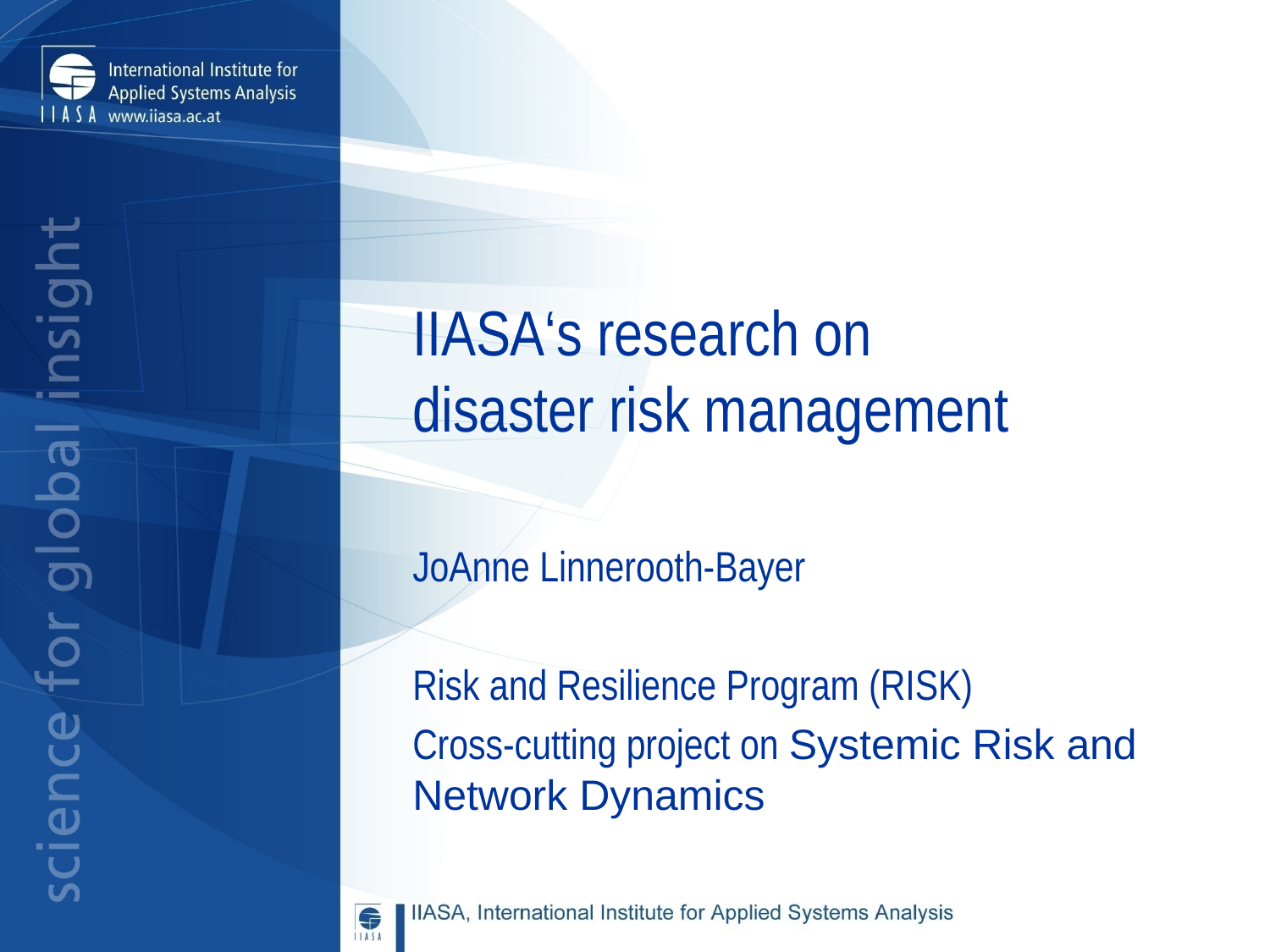

# IIASA‘s research on disaster risk management
JoAnne Linnerooth-Bayer

Risk and Resilience Program (RISK)
Cross-cutting project on Systemic Risk and Network Dynamics